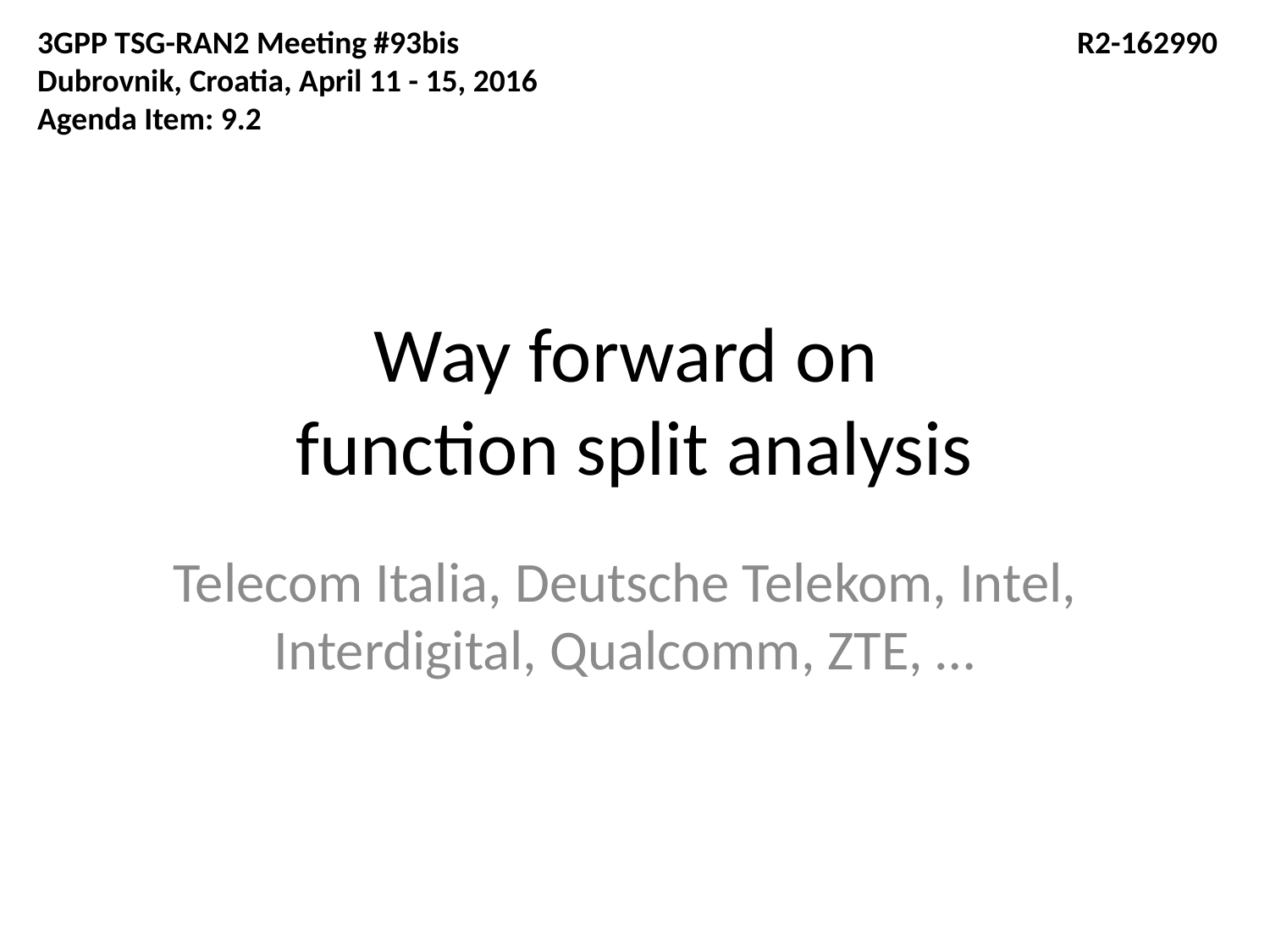

3GPP TSG-RAN2 Meeting #93bis          				                     R2-162990
Dubrovnik, Croatia, April 11 - 15, 2016
Agenda Item: 9.2
# Way forward on function split analysis
Telecom Italia, Deutsche Telekom, Intel, Interdigital, Qualcomm, ZTE, …